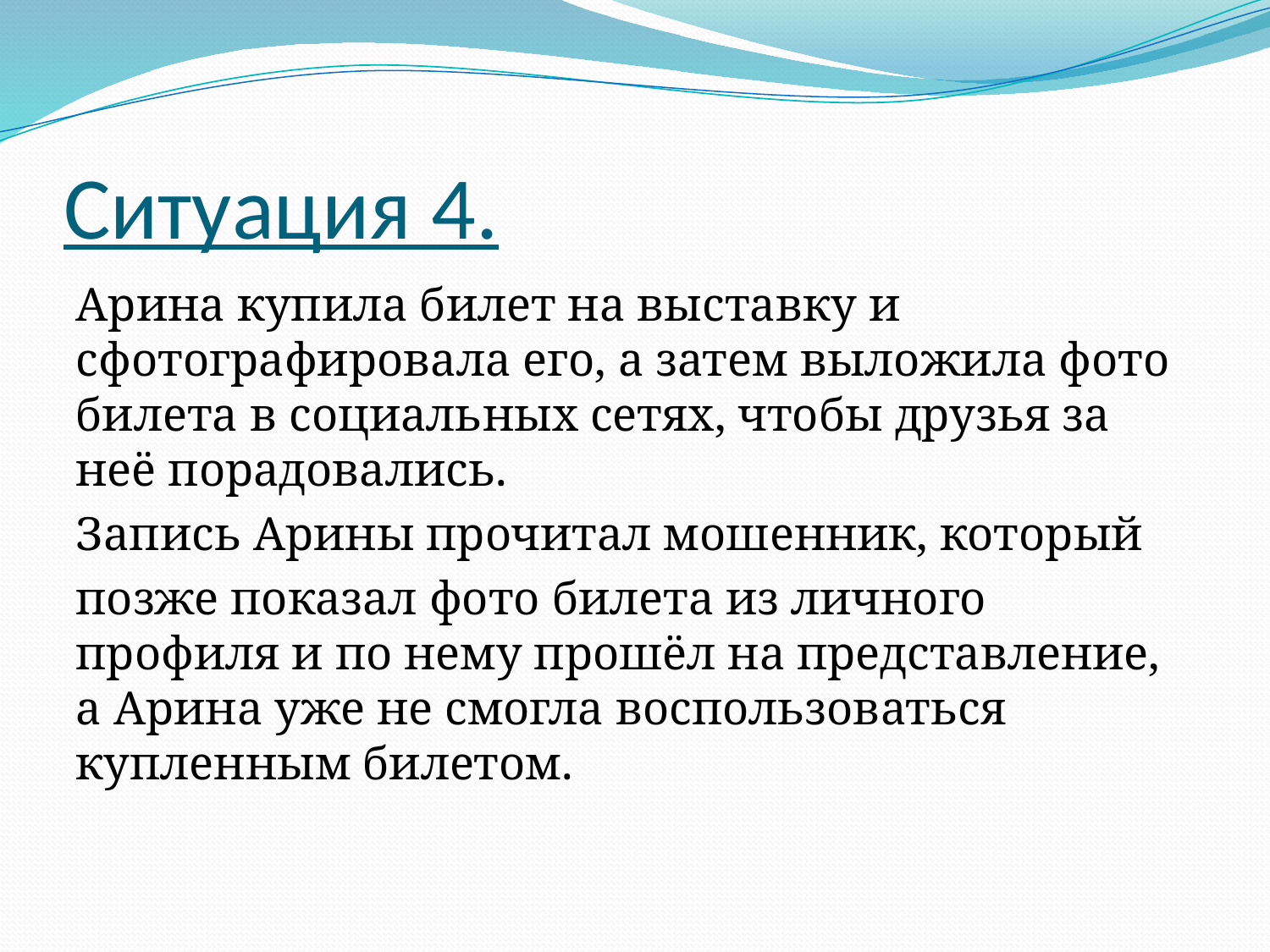

# Ситуация 4.
Арина купила билет на выставку и сфотографировала его, а затем выложила фото билета в социальных сетях, чтобы друзья за неё порадовались.
Запись Арины прочитал мошенник, который
позже показал фото билета из личного профиля и по нему прошёл на представление, а Арина уже не смогла воспользоваться купленным билетом.